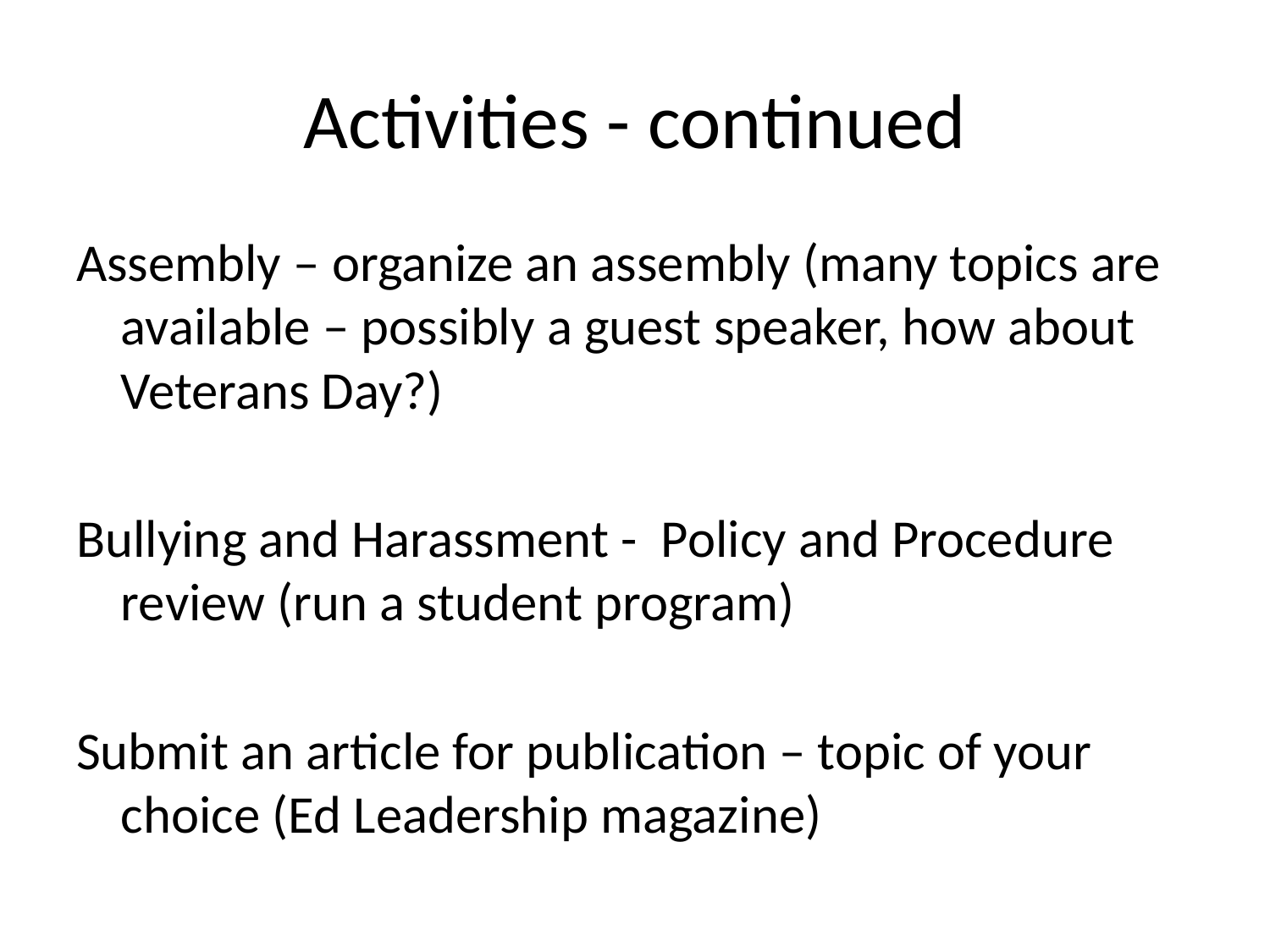

# Activities - continued
Assembly – organize an assembly (many topics are available – possibly a guest speaker, how about Veterans Day?)

Bullying and Harassment -  Policy and Procedure review (run a student program)

Submit an article for publication – topic of your choice (Ed Leadership magazine)